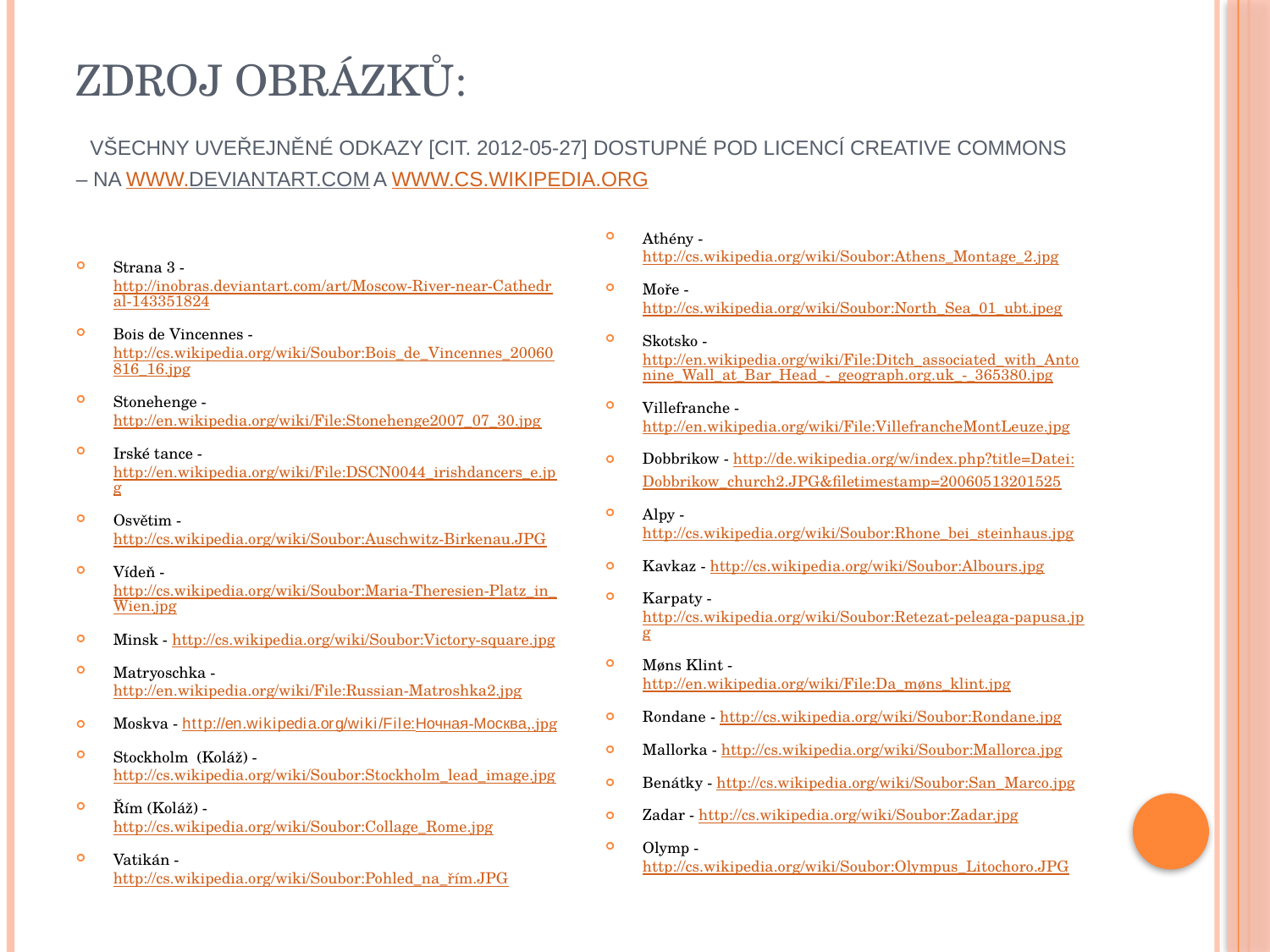

# Zdroj obrázků: Všechny uveřejněné odkazy [cit. 2012-05-27] dostupné pod licencí Creative Commons – na www.deviantart.com a www.cs.wikipedia.org

Strana 3 - http://inobras.deviantart.com/art/Moscow-River-near-Cathedral-143351824
Bois de Vincennes - http://cs.wikipedia.org/wiki/Soubor:Bois_de_Vincennes_20060816_16.jpg
Stonehenge - http://en.wikipedia.org/wiki/File:Stonehenge2007_07_30.jpg
Irské tance - http://en.wikipedia.org/wiki/File:DSCN0044_irishdancers_e.jpg
Osvětim - http://cs.wikipedia.org/wiki/Soubor:Auschwitz-Birkenau.JPG
Vídeň - http://cs.wikipedia.org/wiki/Soubor:Maria-Theresien-Platz_in_Wien.jpg
Minsk - http://cs.wikipedia.org/wiki/Soubor:Victory-square.jpg
Matryoschka - http://en.wikipedia.org/wiki/File:Russian-Matroshka2.jpg
Moskva - http://en.wikipedia.org/wiki/File:Ночная-Москва,.jpg
Stockholm  (Koláž) - http://cs.wikipedia.org/wiki/Soubor:Stockholm_lead_image.jpg
Řím (Koláž) - http://cs.wikipedia.org/wiki/Soubor:Collage_Rome.jpg
Vatikán - http://cs.wikipedia.org/wiki/Soubor:Pohled_na_řím.JPG
Athény - http://cs.wikipedia.org/wiki/Soubor:Athens_Montage_2.jpg
Moře - http://cs.wikipedia.org/wiki/Soubor:North_Sea_01_ubt.jpeg
Skotsko - http://en.wikipedia.org/wiki/File:Ditch_associated_with_Antonine_Wall_at_Bar_Head_-_geograph.org.uk_-_365380.jpg
Villefranche - http://en.wikipedia.org/wiki/File:VillefrancheMontLeuze.jpg
Dobbrikow - http://de.wikipedia.org/w/index.php?title=Datei:Dobbrikow_church2.JPG&filetimestamp=20060513201525
Alpy - http://cs.wikipedia.org/wiki/Soubor:Rhone_bei_steinhaus.jpg
Kavkaz - http://cs.wikipedia.org/wiki/Soubor:Albours.jpg
Karpaty - http://cs.wikipedia.org/wiki/Soubor:Retezat-peleaga-papusa.jpg
Møns Klint - http://en.wikipedia.org/wiki/File:Da_møns_klint.jpg
Rondane - http://cs.wikipedia.org/wiki/Soubor:Rondane.jpg
Mallorka - http://cs.wikipedia.org/wiki/Soubor:Mallorca.jpg
Benátky - http://cs.wikipedia.org/wiki/Soubor:San_Marco.jpg
Zadar - http://cs.wikipedia.org/wiki/Soubor:Zadar.jpg
Olymp - http://cs.wikipedia.org/wiki/Soubor:Olympus_Litochoro.JPG